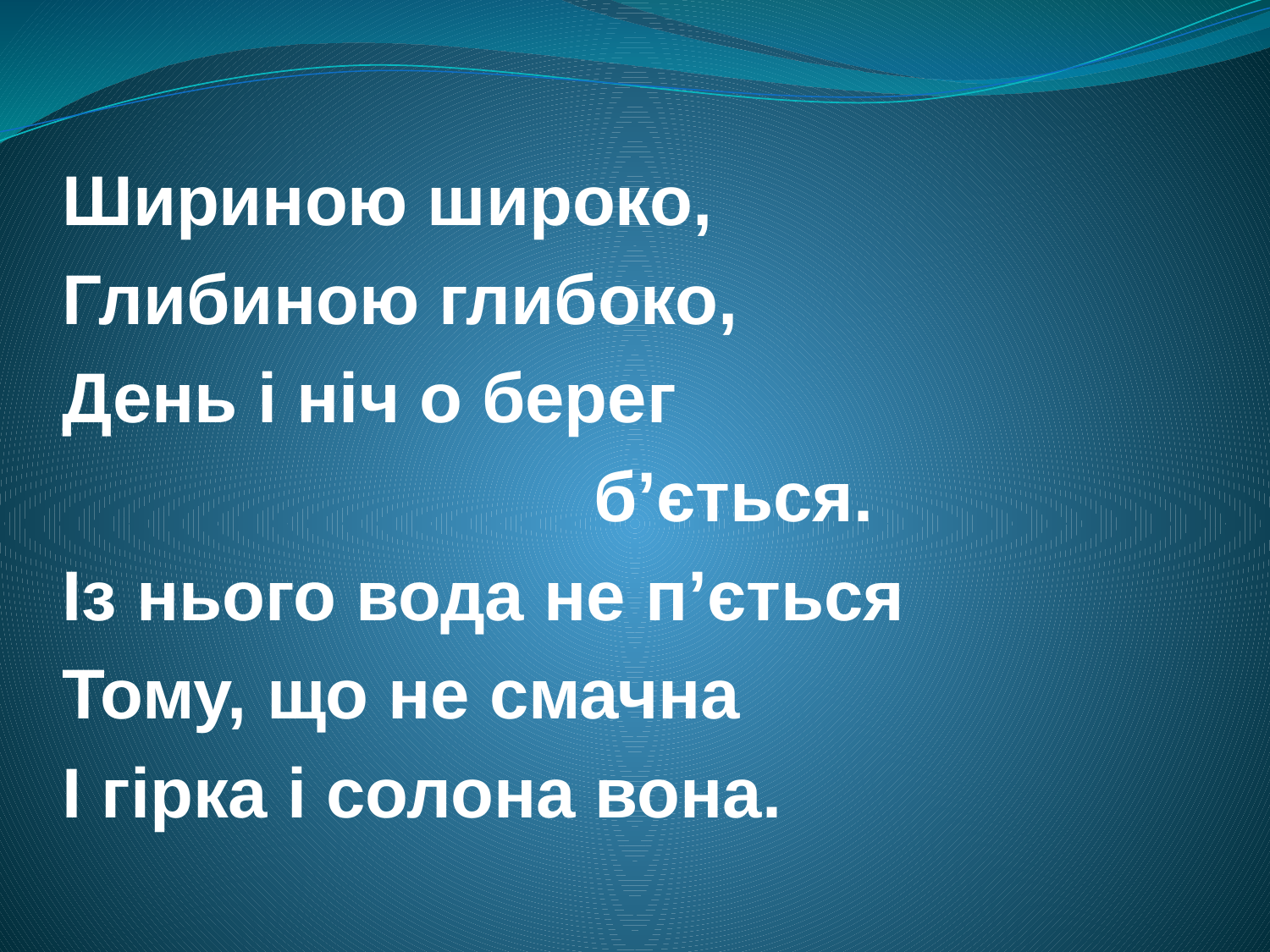

Шириною широко,
Глибиною глибоко,
День і ніч о берег
                           б’ється.
Із нього вода не п’ється
Тому, що не смачна
І гірка і солона вона.